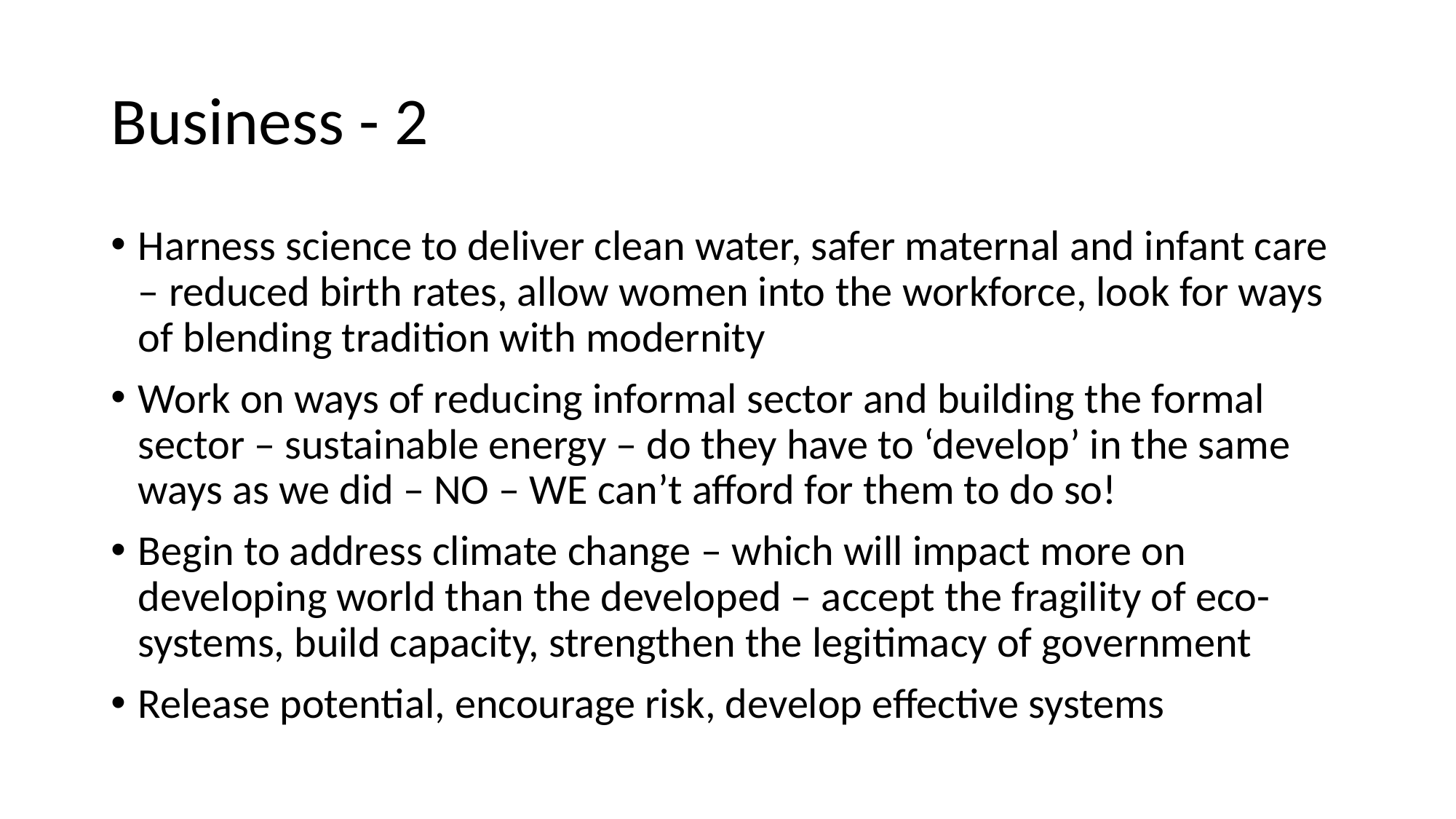

# Business - 2
Harness science to deliver clean water, safer maternal and infant care – reduced birth rates, allow women into the workforce, look for ways of blending tradition with modernity
Work on ways of reducing informal sector and building the formal sector – sustainable energy – do they have to ‘develop’ in the same ways as we did – NO – WE can’t afford for them to do so!
Begin to address climate change – which will impact more on developing world than the developed – accept the fragility of eco-systems, build capacity, strengthen the legitimacy of government
Release potential, encourage risk, develop effective systems